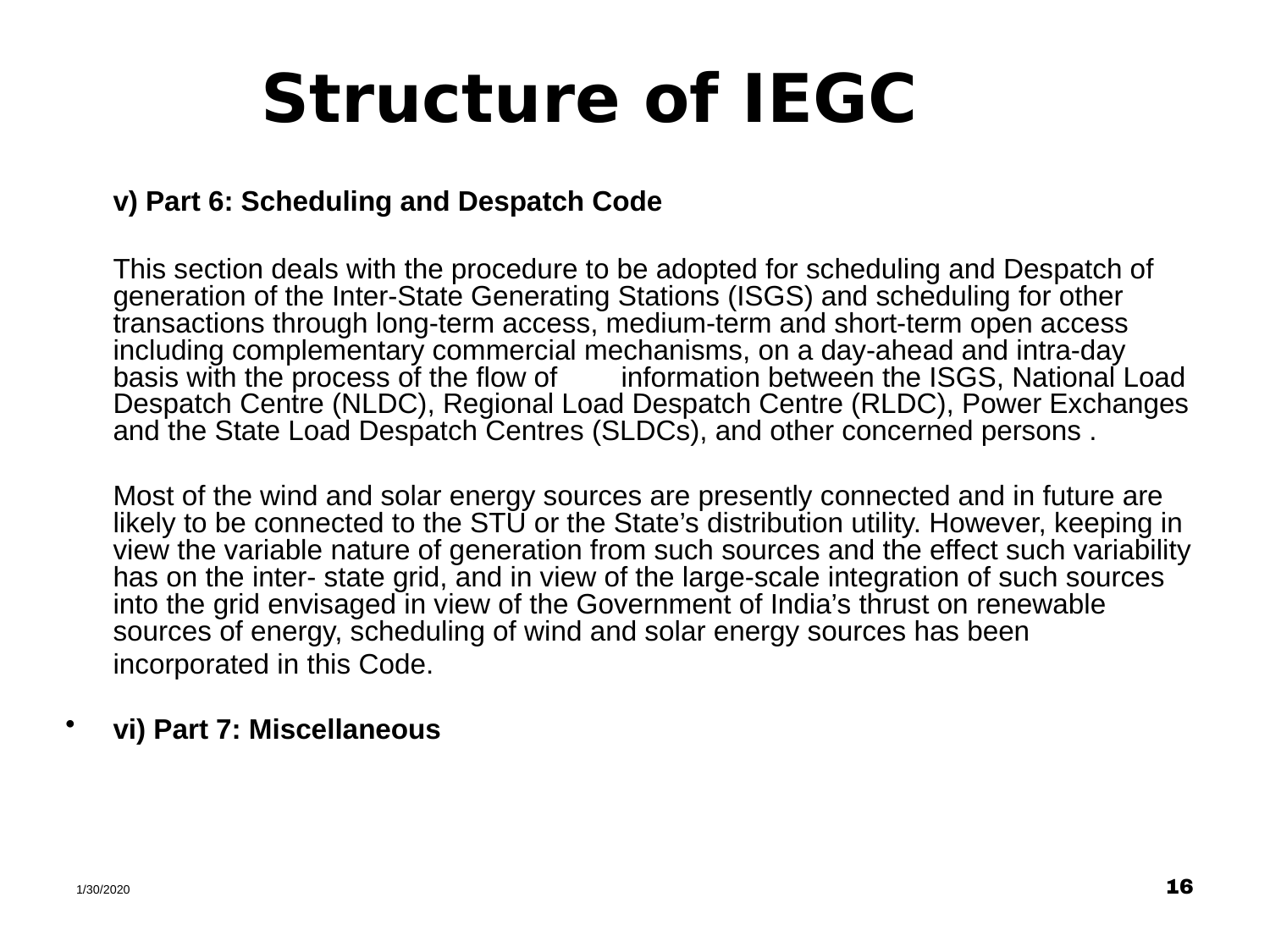

# Structure of IEGC

	v) Part 6: Scheduling and Despatch Code

	This section deals with the procedure to be adopted for scheduling and Despatch of generation of the Inter-State Generating Stations (ISGS) and scheduling for other transactions through long-term access, medium-term and short-term open access including complementary commercial mechanisms, on a day-ahead and intra-day basis with the process of the flow of 	information between the ISGS, National Load Despatch Centre (NLDC), Regional Load Despatch Centre (RLDC), Power Exchanges and the State Load Despatch Centres (SLDCs), and other concerned persons .

	Most of the wind and solar energy sources are presently connected and in future are likely to be connected to the STU or the State’s distribution utility. However, keeping in view the variable nature of generation from such sources and the effect such variability has on the inter- state grid, and in view of the large-scale integration of such sources into the grid envisaged in view of the Government of India’s thrust on renewable sources of energy, scheduling of wind and solar energy sources has been
	incorporated in this Code.

vi) Part 7: Miscellaneous
1/30/2020
16